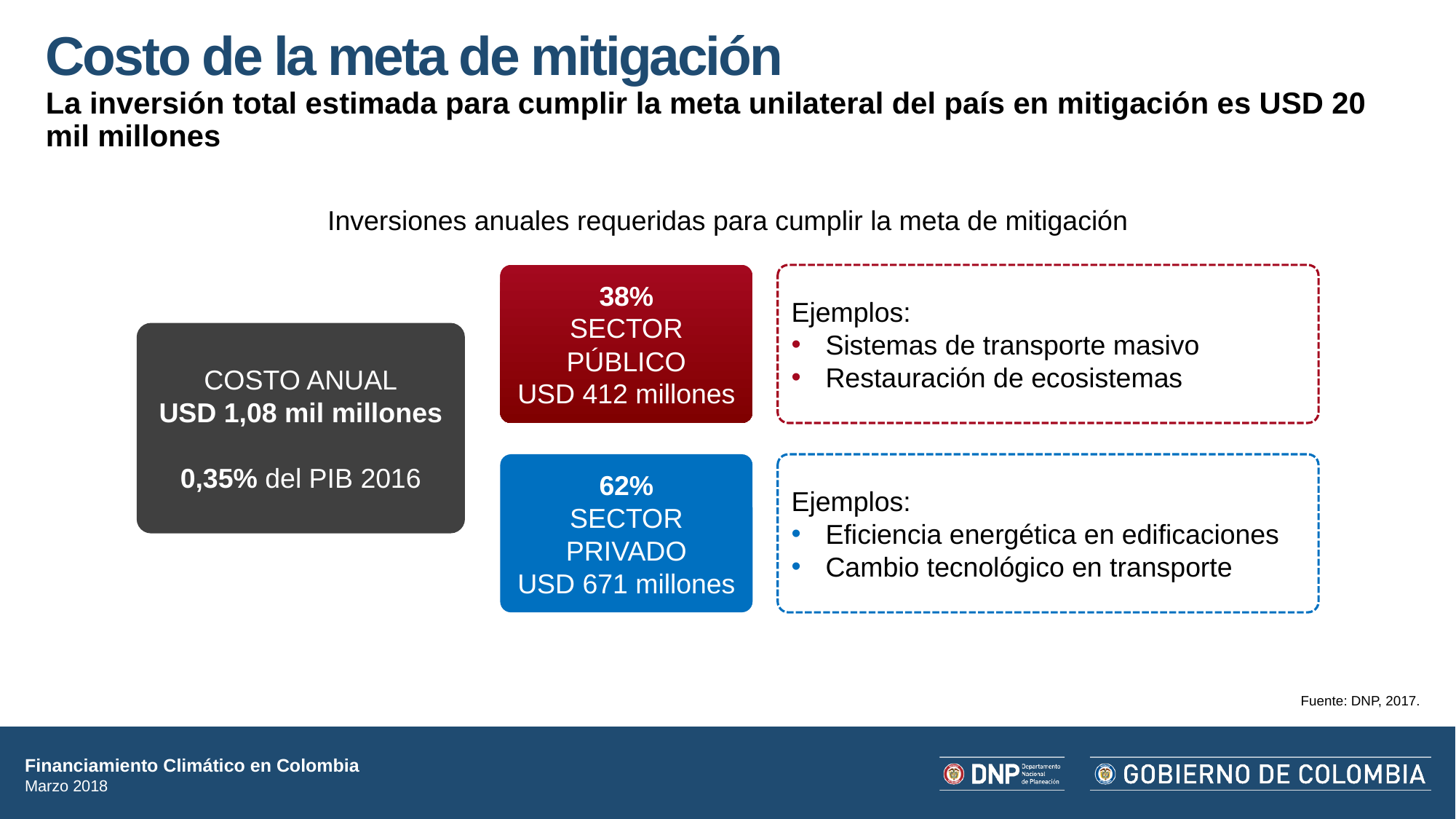

# Costo de la meta de mitigación
La inversión total estimada para cumplir la meta unilateral del país en mitigación es USD 20 mil millones
Inversiones anuales requeridas para cumplir la meta de mitigación
38%
SECTOR PÚBLICO
USD 412 millones
Ejemplos:
Sistemas de transporte masivo
Restauración de ecosistemas
COSTO ANUAL
USD 1,08 mil millones

0,35% del PIB 2016
62%
SECTOR PRIVADO
USD 671 millones
Ejemplos:
Eficiencia energética en edificaciones
Cambio tecnológico en transporte
Fuente: DNP, 2017.